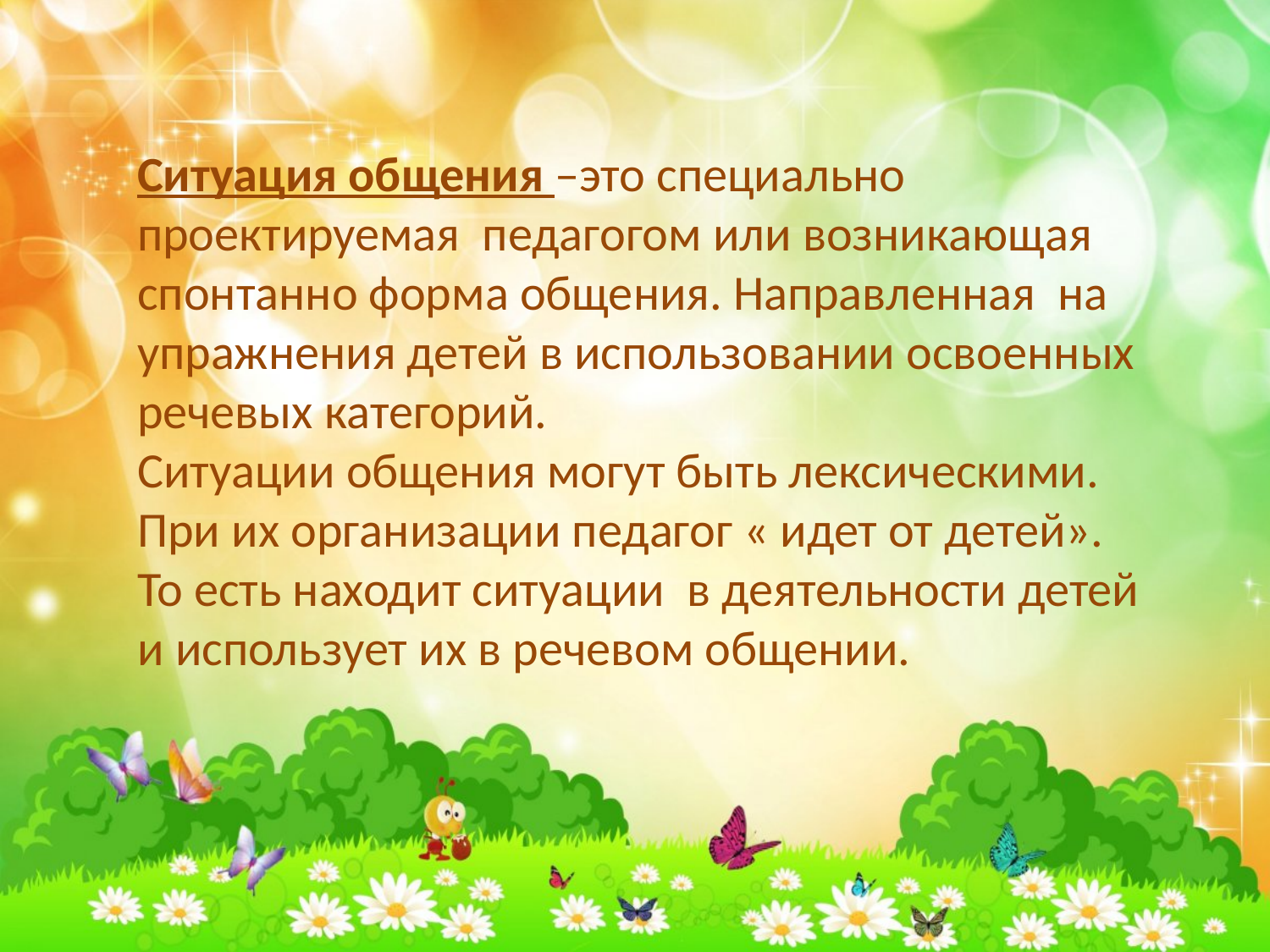

Ситуация общения –это специально проектируемая  педагогом или возникающая спонтанно форма общения. Направленная  на упражнения детей в использовании освоенных речевых категорий.
Ситуации общения могут быть лексическими. При их организации педагог « идет от детей». То есть находит ситуации  в деятельности детей и использует их в речевом общении.